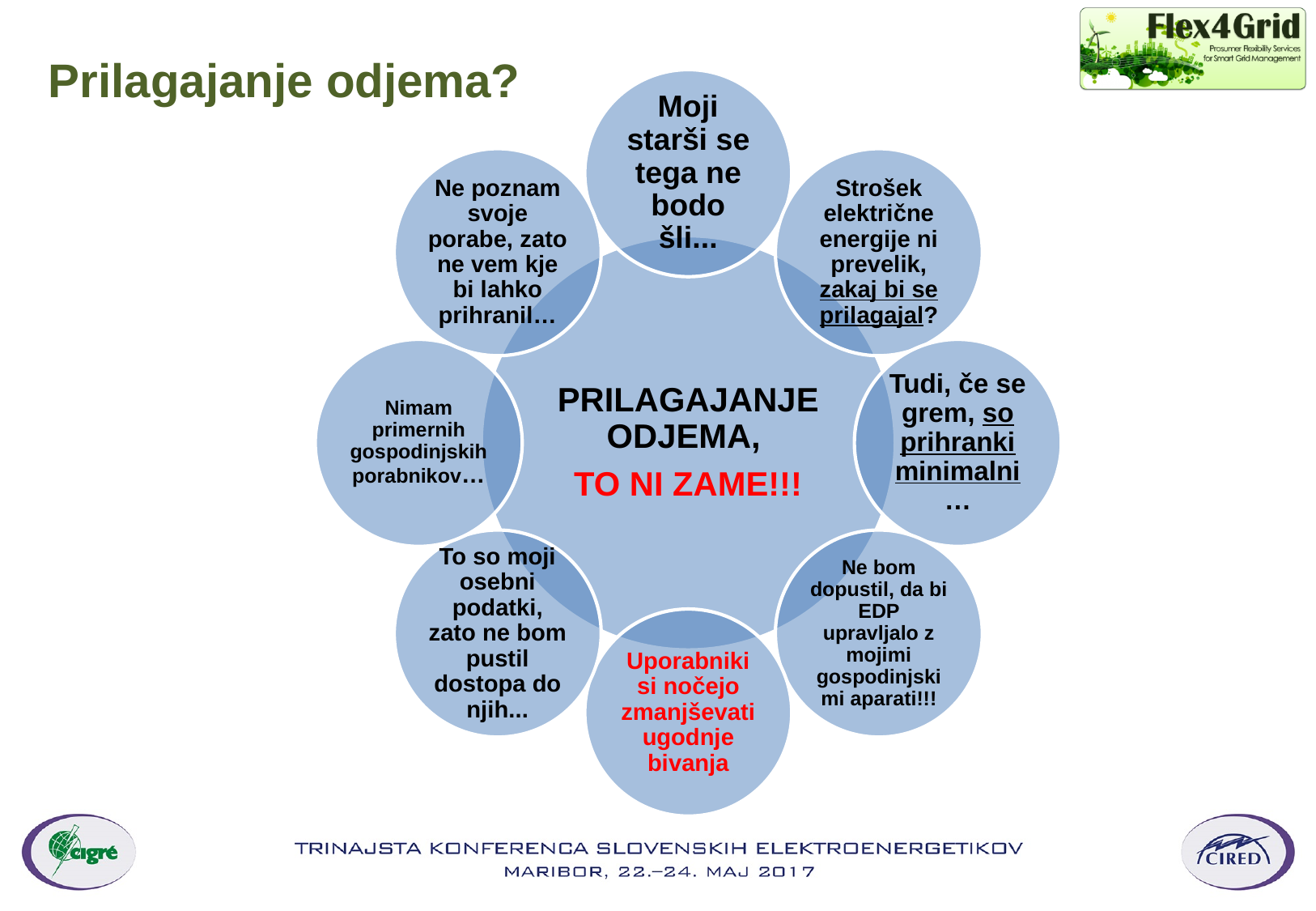

# Prilagajanje odjema?
PRILAGAJANJE ODJEMA,
TO NI ZAME!!!
Moji starši se tega ne bodo šli...
Strošek električne energije ni prevelik, zakaj bi se prilagajal?
Tudi, če se grem, so prihranki minimalni…
Ne bom dopustil, da bi EDP upravljalo z mojimi gospodinjskimi aparati!!!
Uporabniki si nočejo zmanjševati ugodnje bivanja
To so moji osebni podatki, zato ne bom pustil dostopa do njih...
Nimam primernih gospodinjskih porabnikov…
Ne poznam svoje porabe, zato ne vem kje bi lahko prihranil…